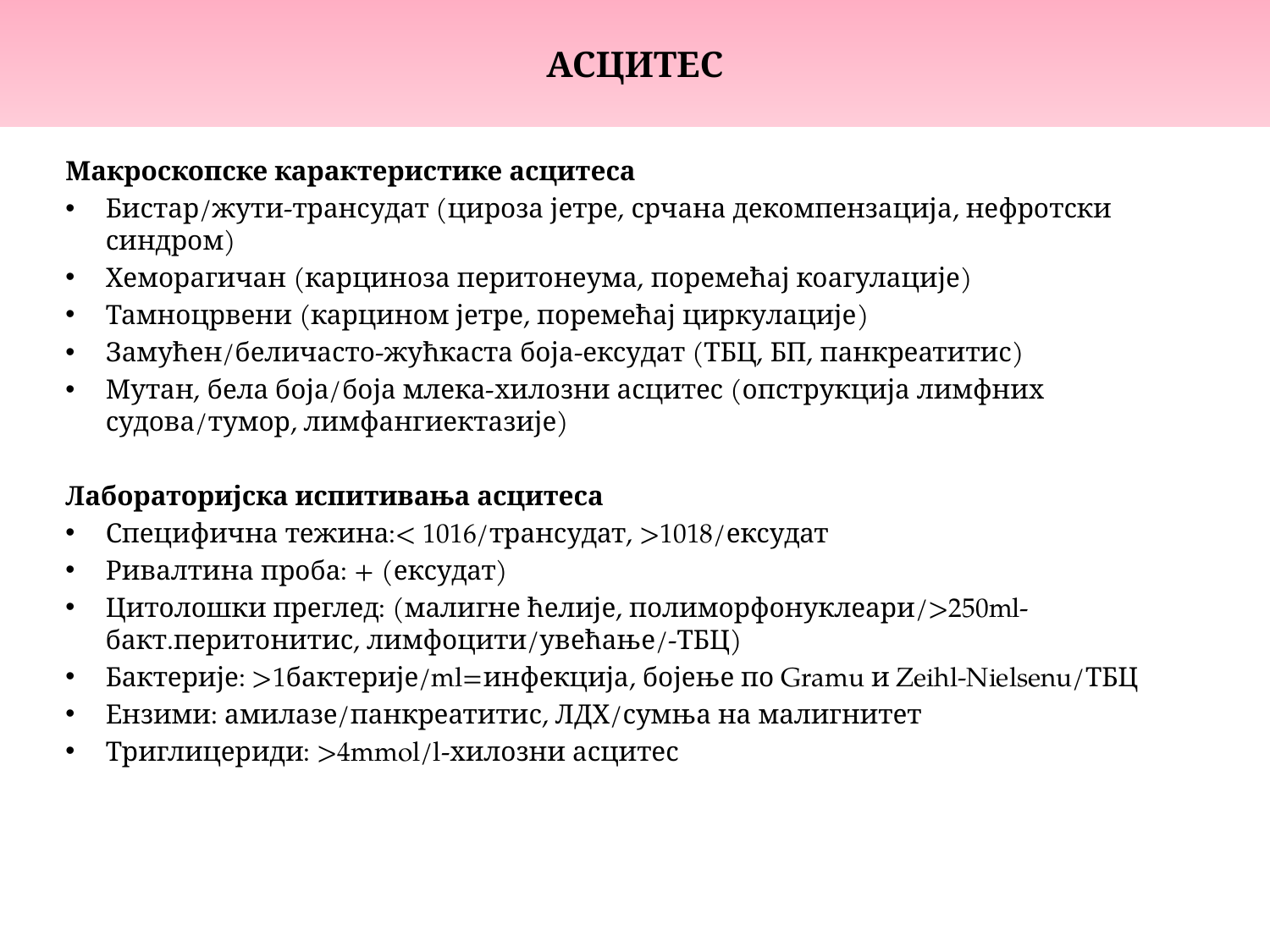

# АСЦИТЕС
Макроскопске карактеристике асцитеса
Бистар/жути-трансудат (цироза јетре, срчана декомпензација, нефротски синдром)
Хеморагичан (карциноза перитонеума, поремећај коагулације)
Тамноцрвени (карцином јетре, поремећај циркулације)
Замућен/беличасто-жућкаста боја-ексудат (ТБЦ, БП, панкреатитис)
Мутан, бела боја/боја млека-хилозни асцитес (опструкција лимфних судова/тумор, лимфангиектазије)

Лабораторијска испитивања асцитеса
Специфична тежина:< 1016/трансудат, >1018/ексудат
Ривалтина проба: + (ексудат)
Цитолошки преглед: (малигне ћелије, полиморфонуклеари/>250ml-бакт.перитонитис, лимфоцити/увећање/-ТБЦ)
Бактерије: >1бактерије/ml=инфекција, бојење по Gramu и Zeihl-Nielsenu/ТБЦ
Ензими: амилазе/панкреатитис, ЛДХ/сумња на малигнитет
Триглицериди: >4mmol/l-хилозни асцитес